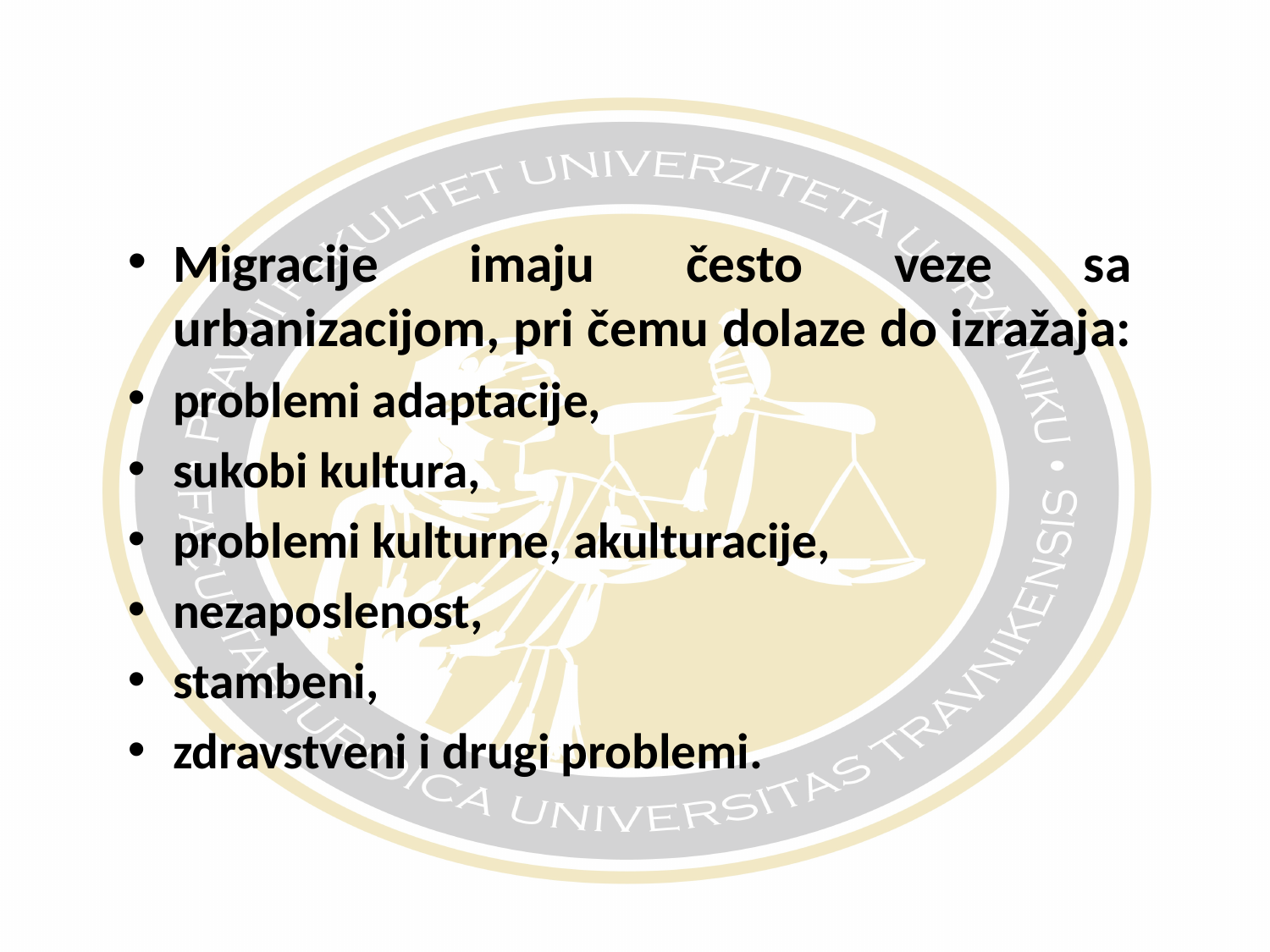

#
Migracije imaju često veze sa urbanizacijom, pri čemu dolaze do izražaja:
problemi adaptacije,
sukobi kultura,
problemi kulturne, akulturacije,
nezaposlenost,
stambeni,
zdravstveni i drugi problemi.